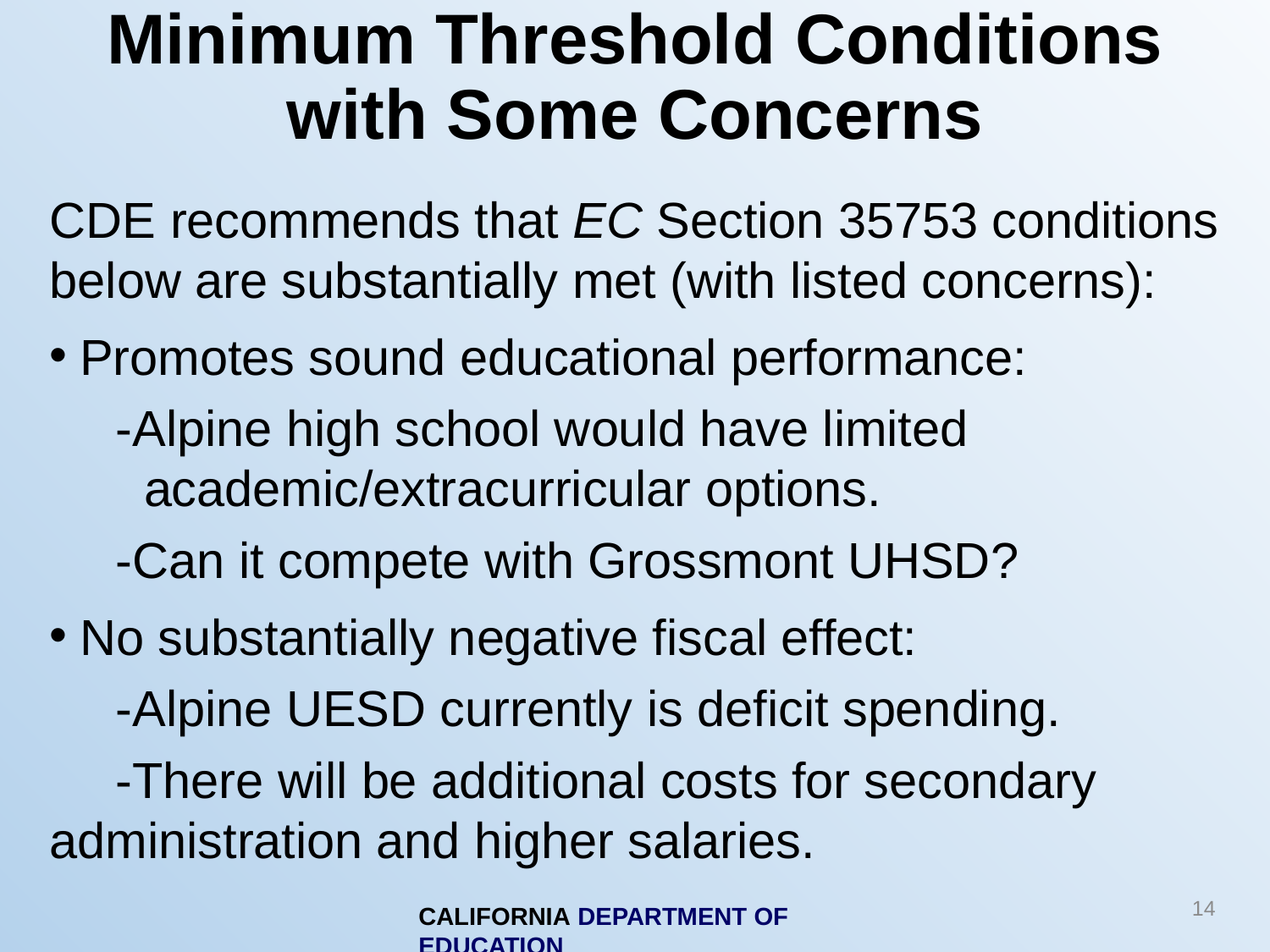

# Minimum Threshold Conditions with Some Concerns
CDE recommends that EC Section 35753 conditions below are substantially met (with listed concerns):
Promotes sound educational performance:
	-Alpine high school would have limited
	  academic/extracurricular options.
	-Can it compete with Grossmont UHSD?
No substantially negative fiscal effect:
	-Alpine UESD currently is deficit spending.
	-There will be additional costs for secondary 	  administration and higher salaries.

14